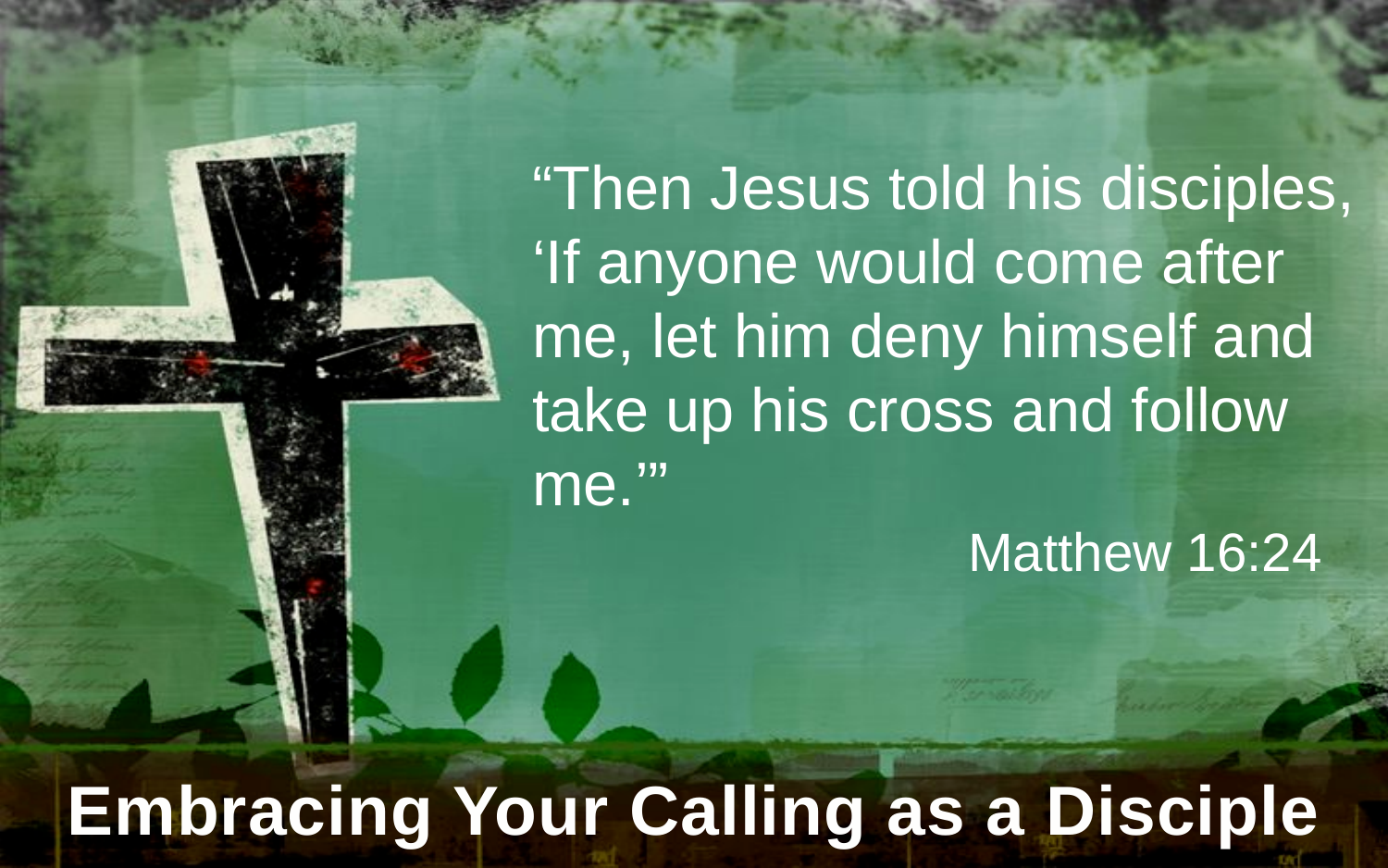

“Then Jesus told his disciples, ‘If anyone would come after me, let him deny himself and take up his cross and follow me.’”
                             Matthew 16:24
Embracing Your Calling as a Disciple